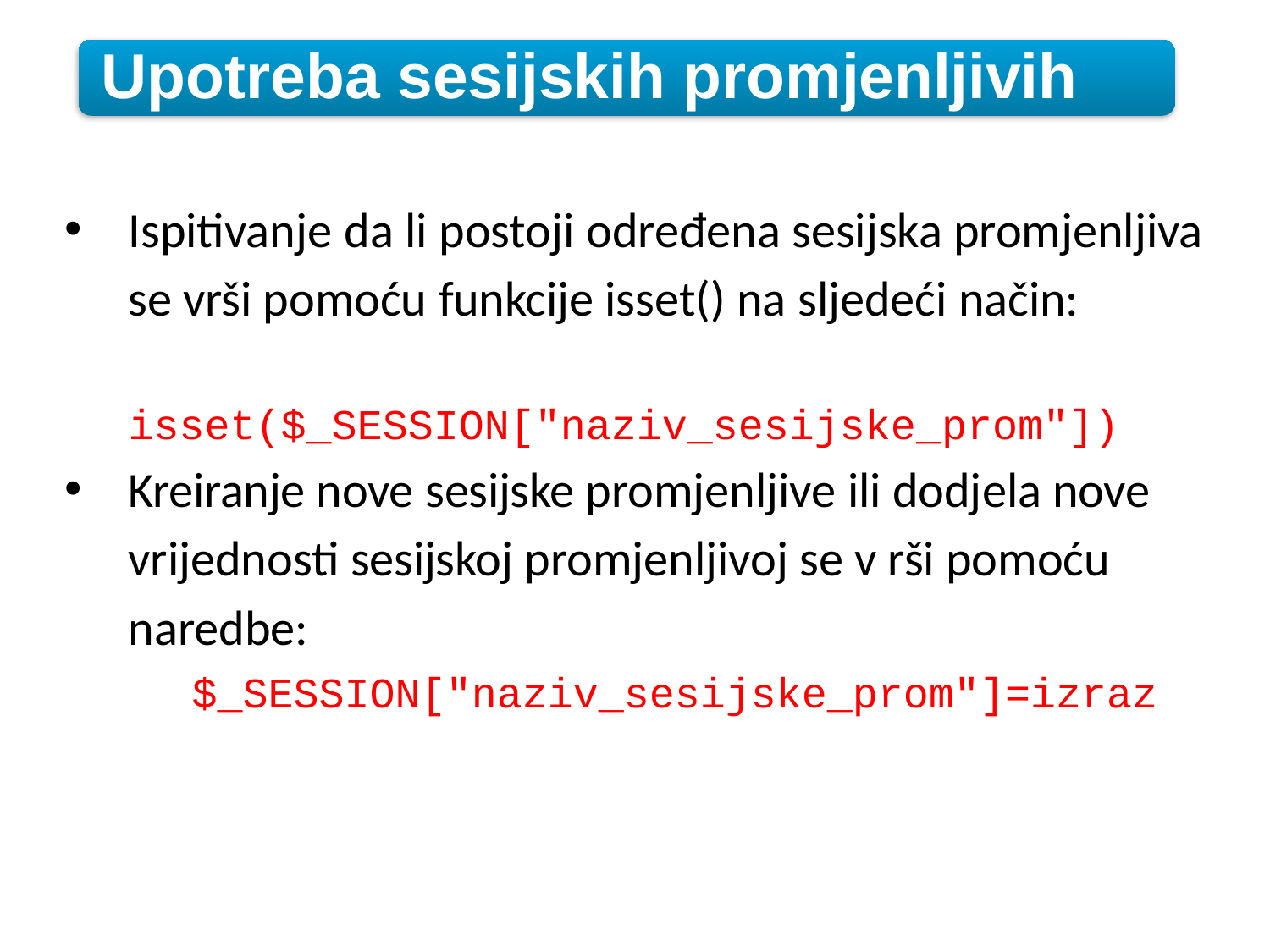

Upotreba sesijskih promjenljivih
Ispitivanje da li postoji određena sesijska promjenljiva se vrši pomoću funkcije isset() na sljedeći način:
	isset($_SESSION["naziv_sesijske_prom"])
Kreiranje nove sesijske promjenljive ili dodjela nove vrijednosti sesijskoj promjenljivoj se v rši pomoću naredbe:
	$_SESSION["naziv_sesijske_prom"]=izraz